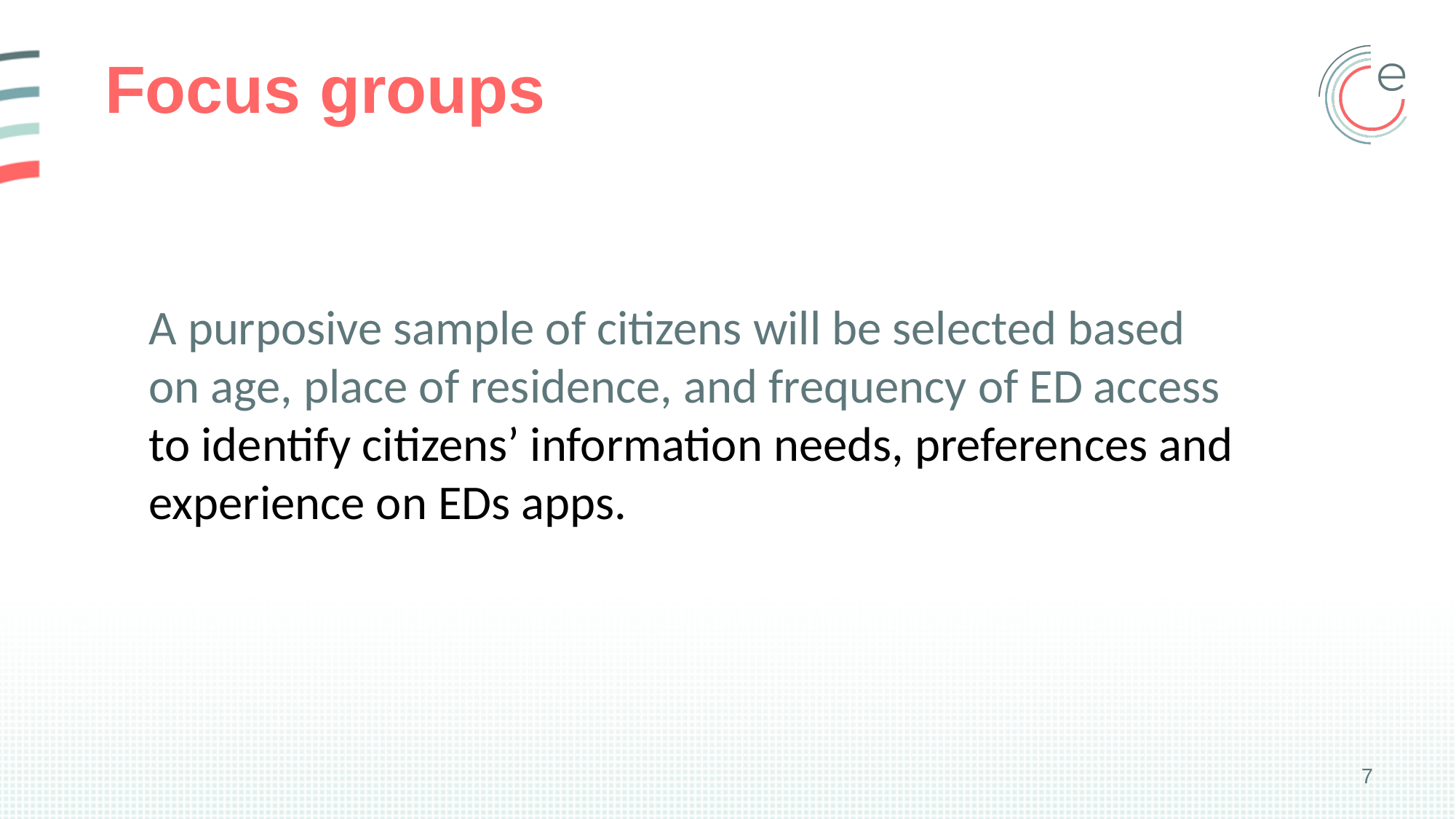

# Focus groups

A purposive sample of citizens will be selected based on age, place of residence, and frequency of ED access to identify citizens’ information needs, preferences and experience on EDs apps.